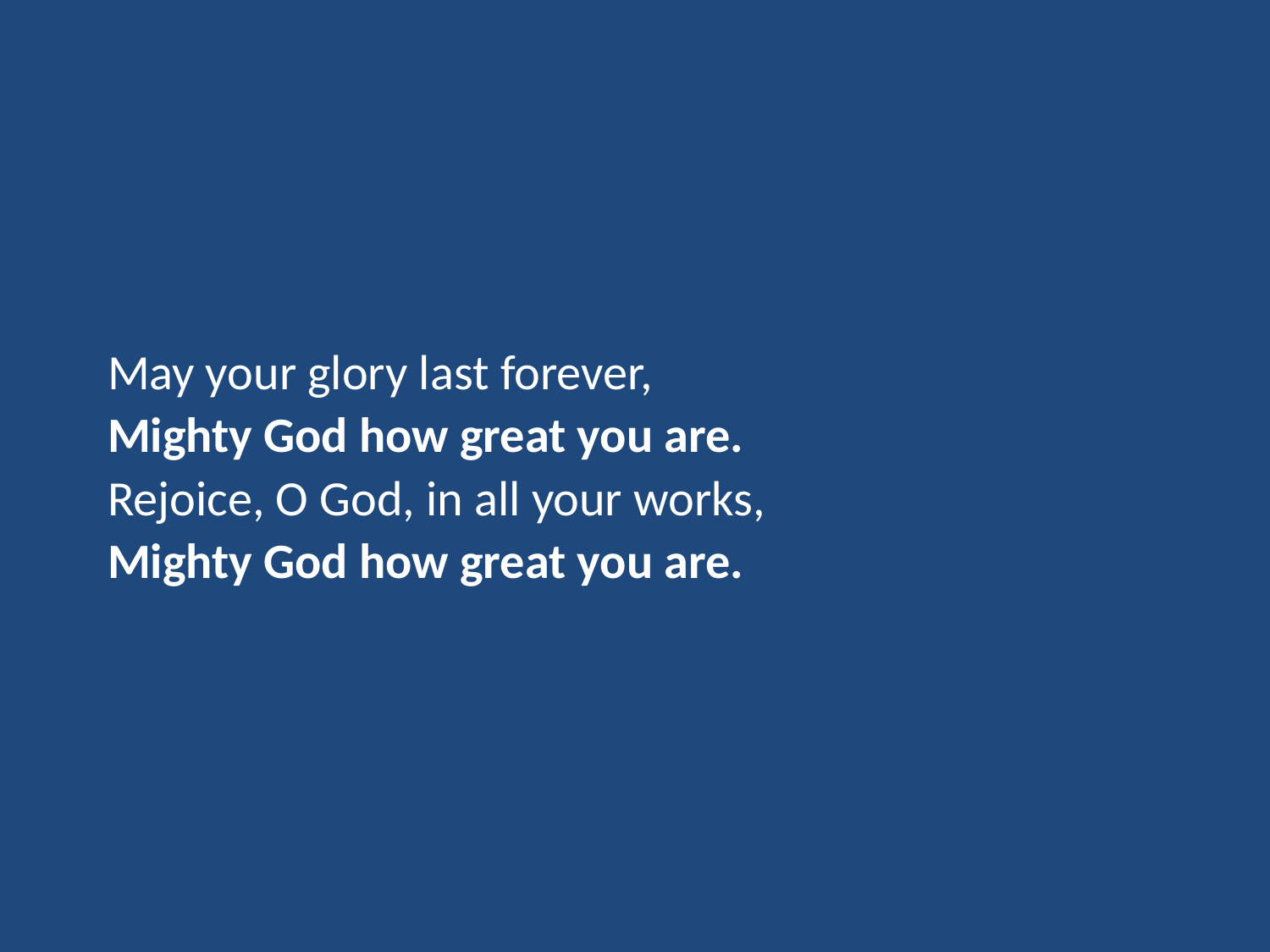

May your glory last forever,
Mighty God how great you are.
Rejoice, O God, in all your works,
Mighty God how great you are.